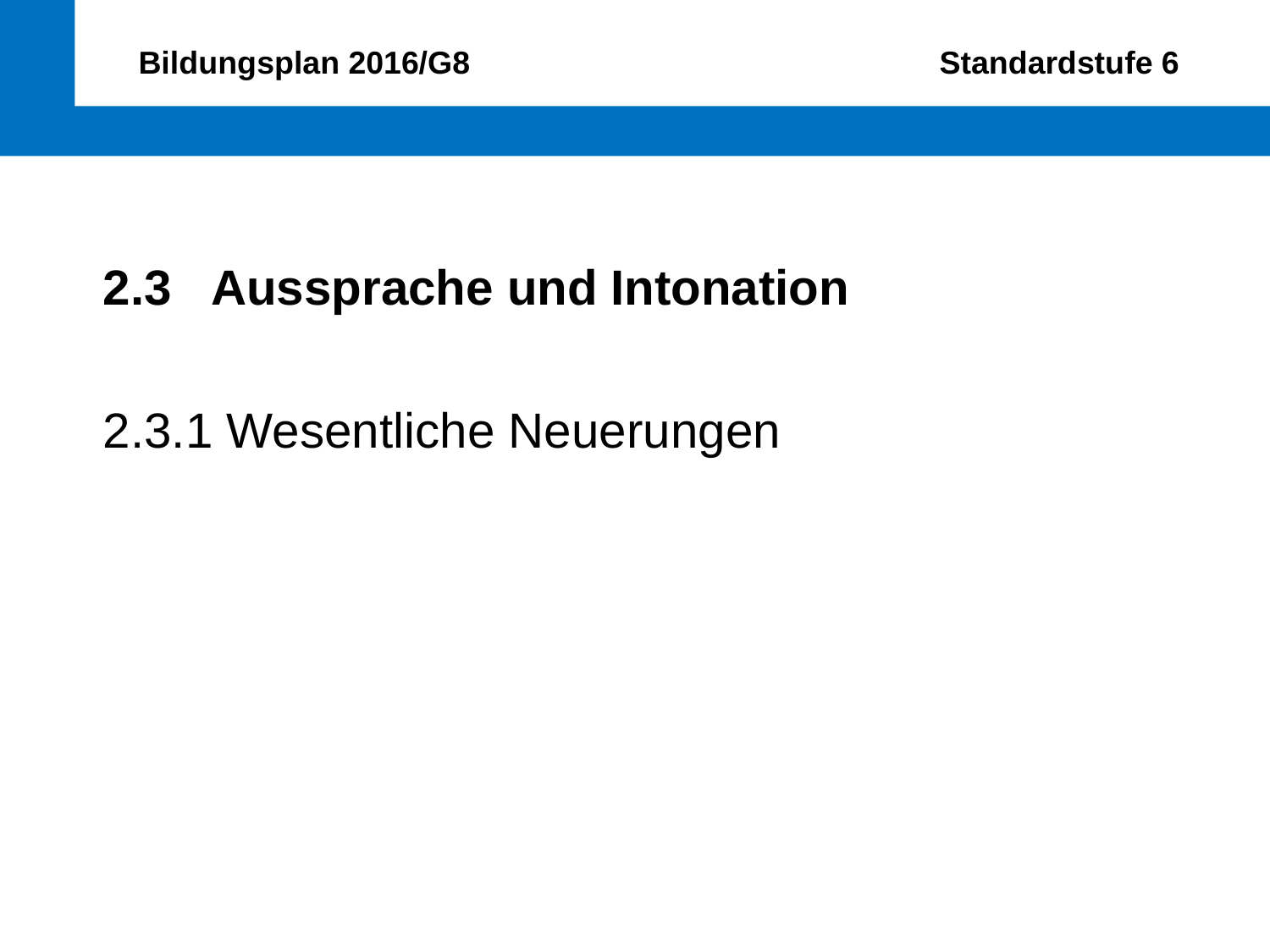

Bildungsplan 2016/G8                                                     Standardstufe 6

2.3   Aussprache und Intonation

2.3.1 Wesentliche Neuerungen